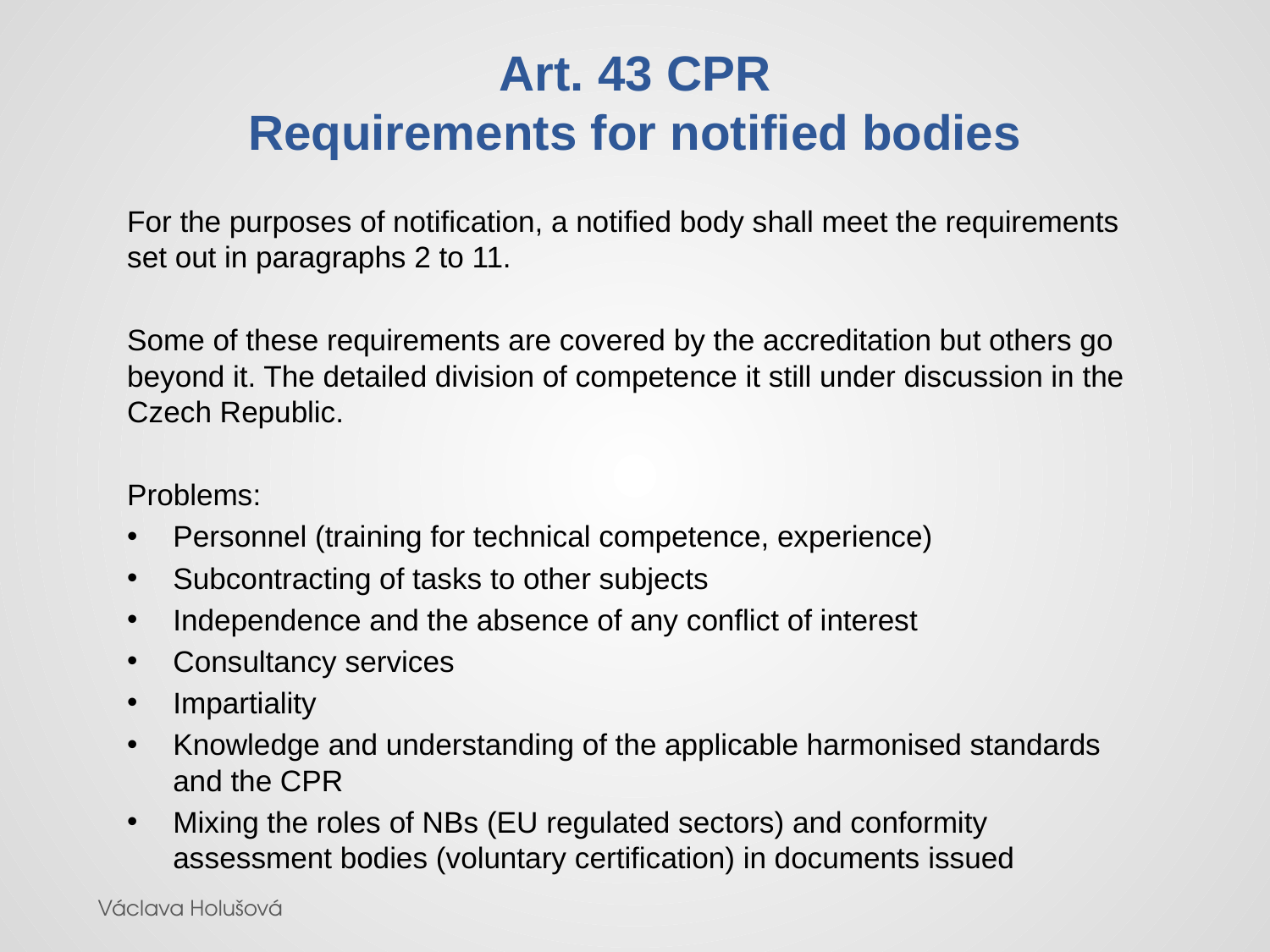

# Art. 43 CPR Requirements for notified bodies
For the purposes of notification, a notified body shall meet the requirements set out in paragraphs 2 to 11.

Some of these requirements are covered by the accreditation but others go beyond it. The detailed division of competence it still under discussion in the Czech Republic.

Problems:
Personnel (training for technical competence, experience)
Subcontracting of tasks to other subjects
Independence and the absence of any conflict of interest
Consultancy services
Impartiality
Knowledge and understanding of the applicable harmonised standards and the CPR
Mixing the roles of NBs (EU regulated sectors) and conformity assessment bodies (voluntary certification) in documents issued

Václava Holušová